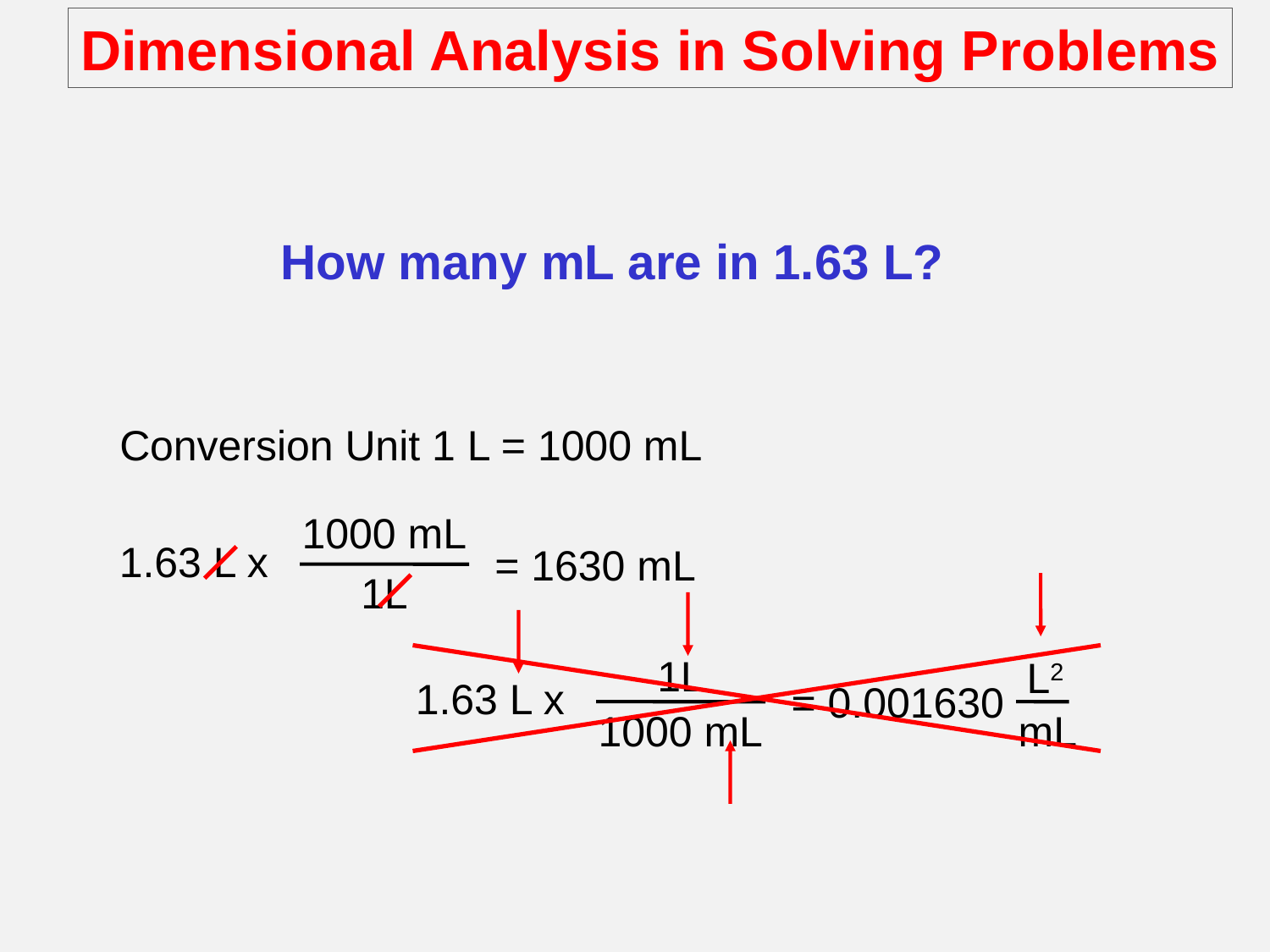

Dimensional Analysis in Solving Problems
How many mL are in 1.63 L?
Conversion Unit 1 L = 1000 mL
1000 mL
1L

1.63 L x
= 1630 mL

1L
L2
mL

1.63 L x
= 0.001630
1000 mL